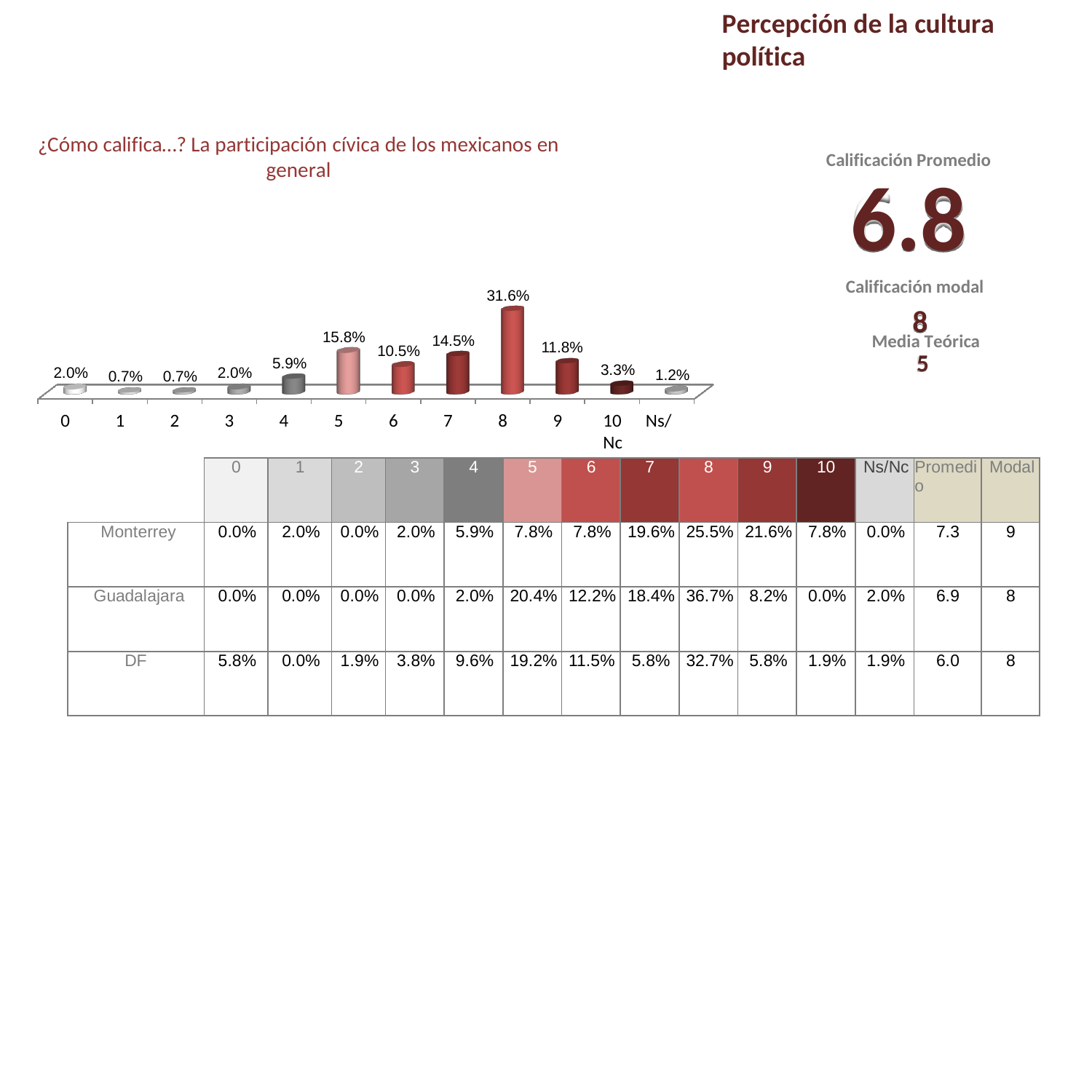

Percepción de la cultura política

¿Cómo califica…? La participación cívica de los mexicanos en
general

Calificación Promedio
6.8
Calificación modal

31.6%

8
15.8%
Media Teórica
5
14.5%
11.8%
10.5%

5.9%
3.3%
2.0%
2.0%
1.2%
0.7%
0.7%

0
1
2
3
4
5
6
7
8
9
10	Ns/Nc
|  | 0 | 1 | 2 | 3 | 4 | 5 | 6 | 7 | 8 | 9 | 10 | Ns/Nc | Promedio | Modal |
| --- | --- | --- | --- | --- | --- | --- | --- | --- | --- | --- | --- | --- | --- | --- |
| Monterrey | 0.0% | 2.0% | 0.0% | 2.0% | 5.9% | 7.8% | 7.8% | 19.6% | 25.5% | 21.6% | 7.8% | 0.0% | 7.3 | 9 |
| Guadalajara | 0.0% | 0.0% | 0.0% | 0.0% | 2.0% | 20.4% | 12.2% | 18.4% | 36.7% | 8.2% | 0.0% | 2.0% | 6.9 | 8 |
| DF | 5.8% | 0.0% | 1.9% | 3.8% | 9.6% | 19.2% | 11.5% | 5.8% | 32.7% | 5.8% | 1.9% | 1.9% | 6.0 | 8 |